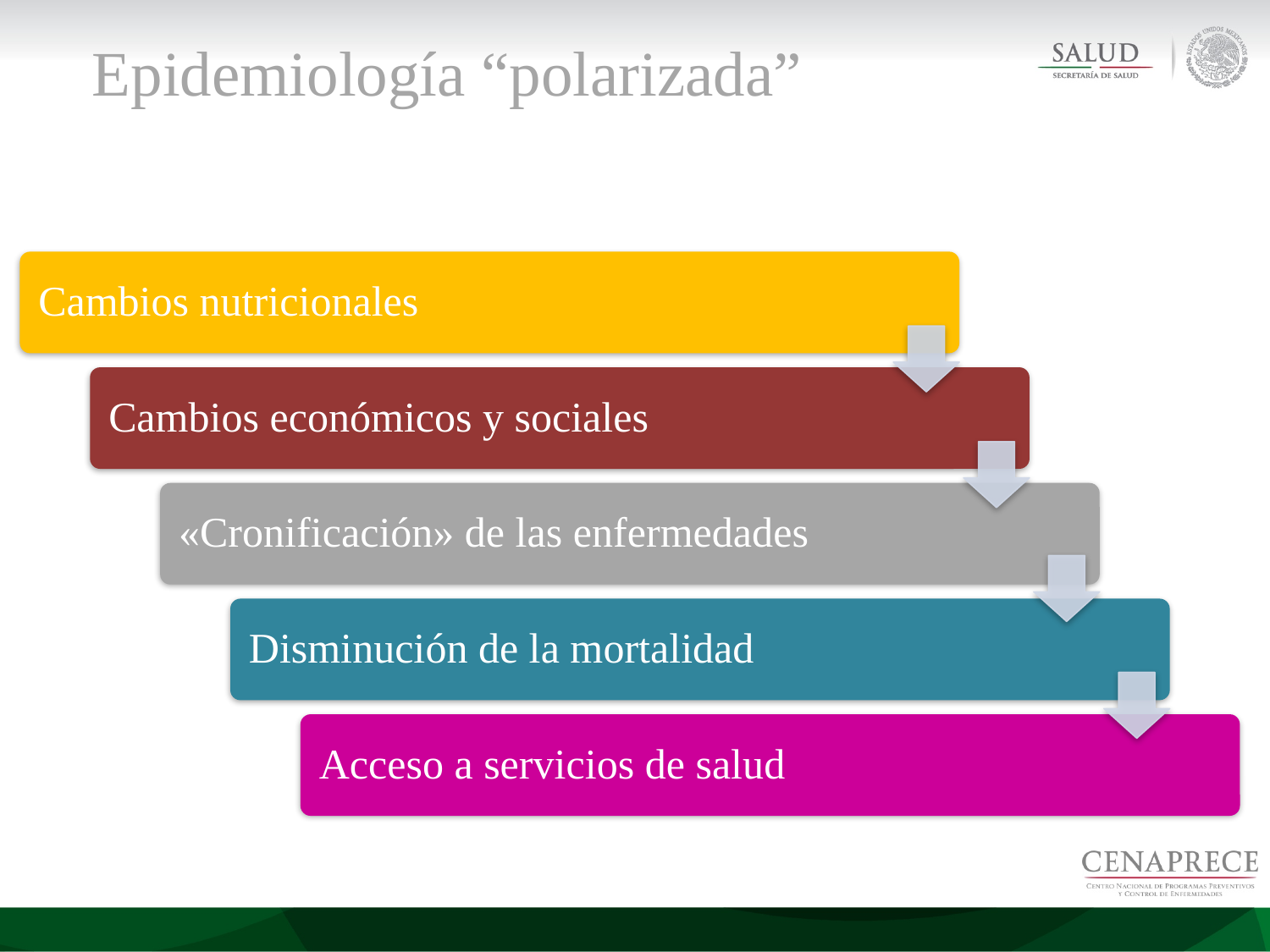

Epidemiología “polarizada”
Cambios nutricionales
Cambios económicos y sociales
«Cronificación» de las enfermedades
Disminución de la mortalidad
Acceso a servicios de salud